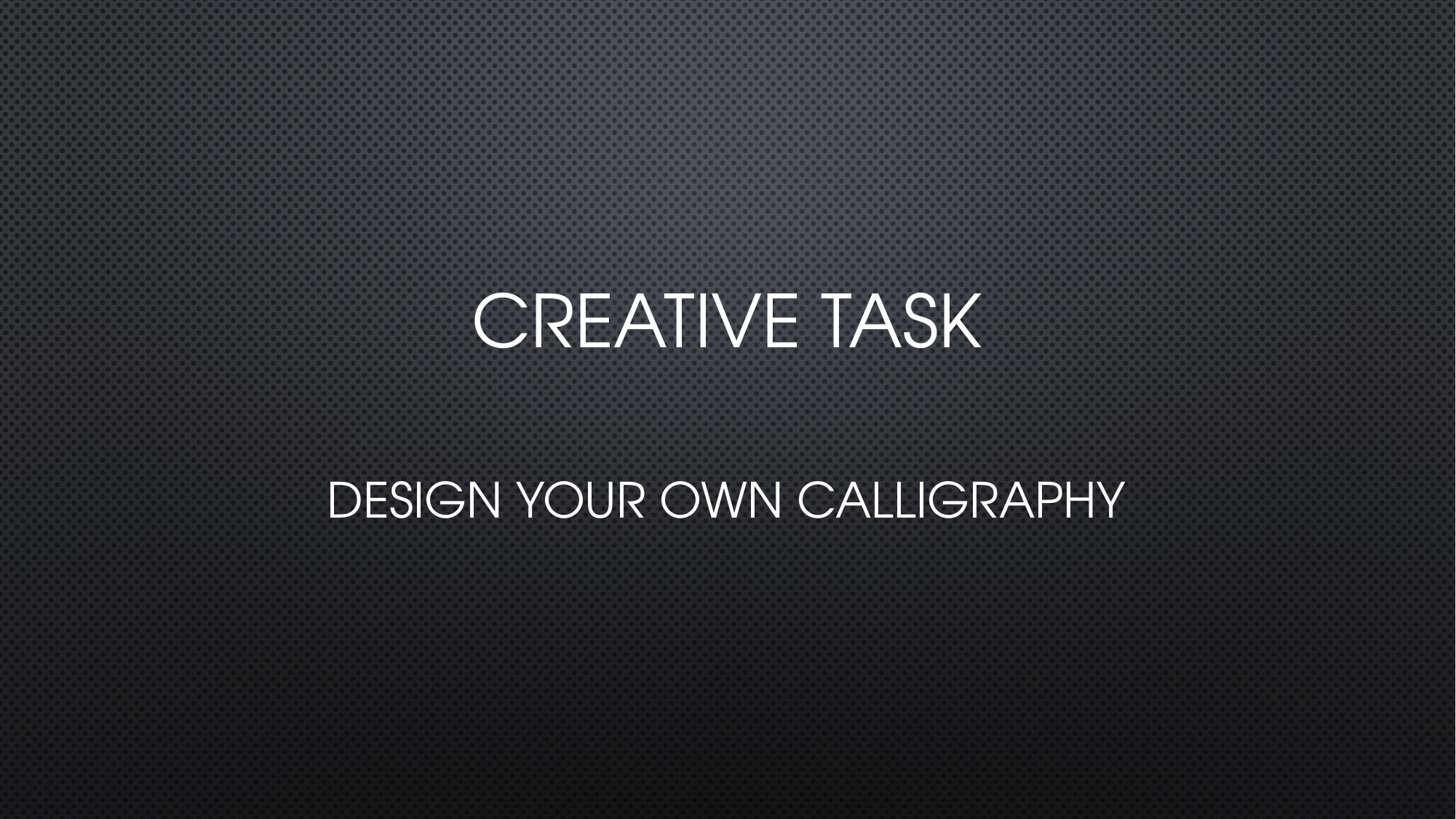

# creative task
Design your own calligraphy